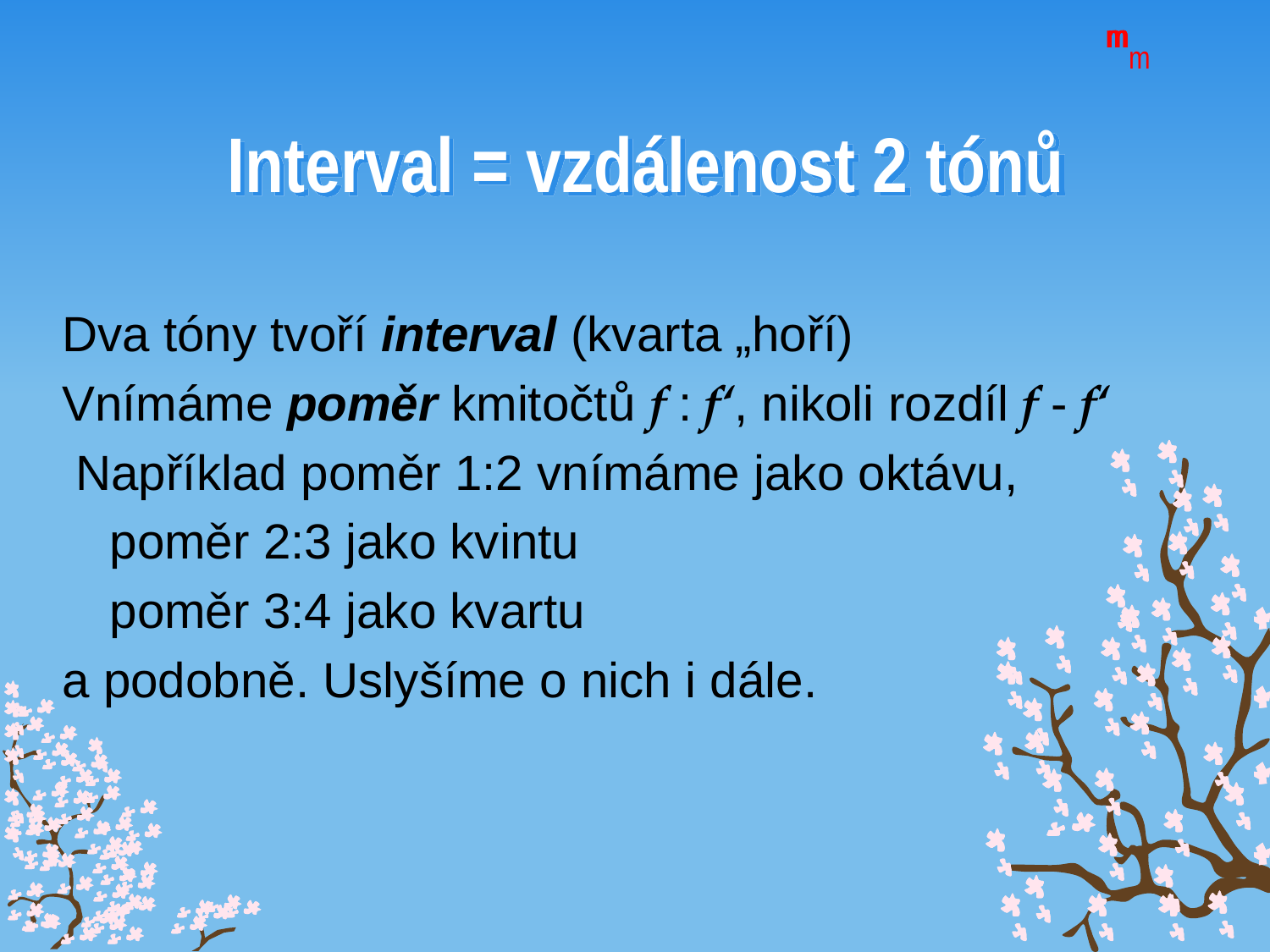

m
m
m
m
m
# Interval = vzdálenost 2 tónů
Dva tóny tvoří interval (kvarta „hoří)
Vnímáme poměr kmitočtů f : f‘, nikoli rozdíl f - f‘
 Například poměr 1:2 vnímáme jako oktávu,
	poměr 2:3 jako kvintu
	poměr 3:4 jako kvartu
a podobně. Uslyšíme o nich i dále.